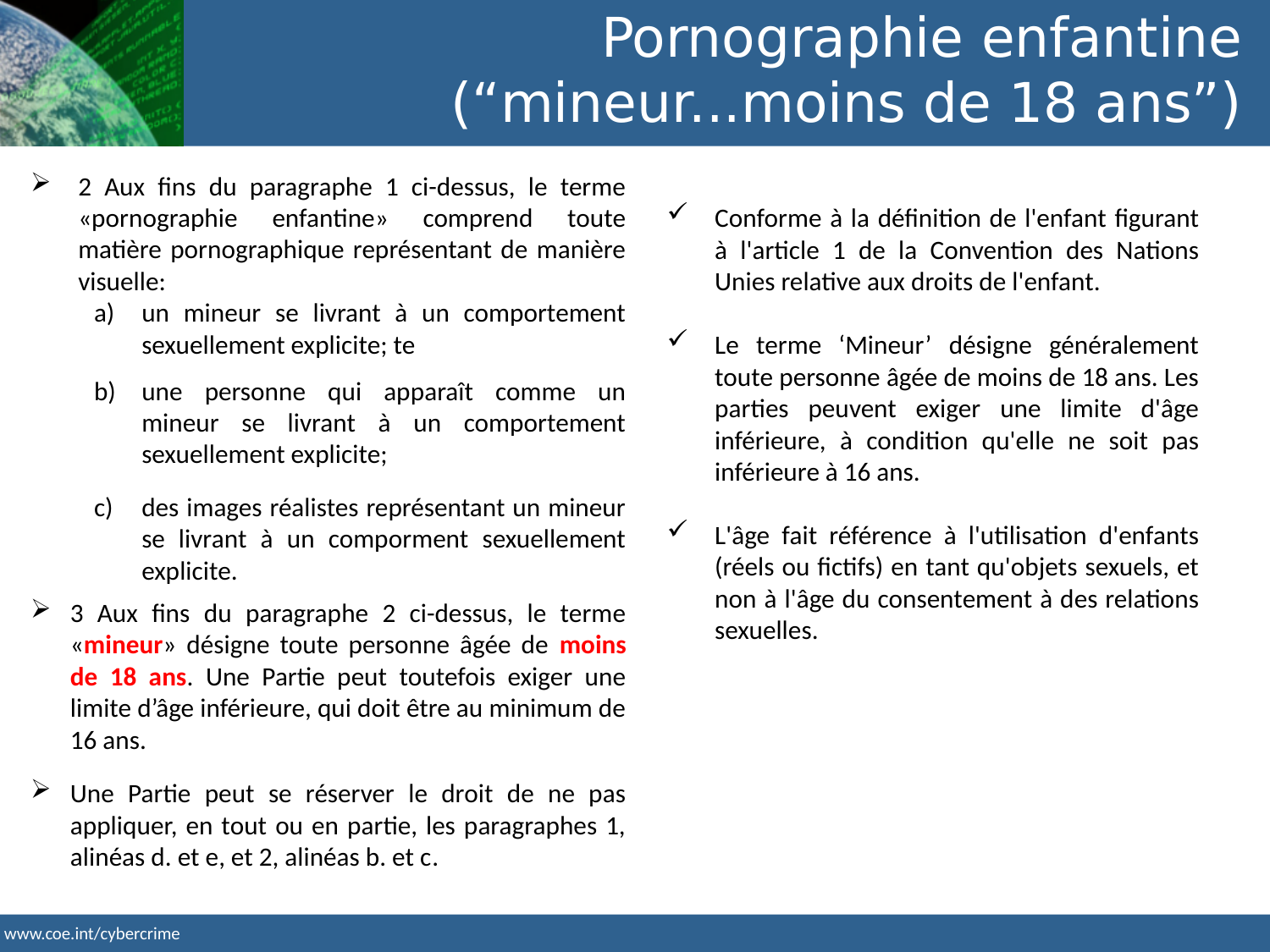

Pornographie enfantine (“mineur...moins de 18 ans”)
2 Aux fins du paragraphe 1 ci-dessus, le terme «pornographie enfantine» comprend toute matière pornographique représentant de manière visuelle:
un mineur se livrant à un comportement sexuellement explicite; te

une personne qui apparaît comme un mineur se livrant à un comportement sexuellement explicite;

des images réalistes représentant un mineur se livrant à un comporment sexuellement explicite.

3 Aux fins du paragraphe 2 ci-dessus, le terme «mineur» désigne toute personne âgée de moins de 18 ans. Une Partie peut toutefois exiger une limite d’âge inférieure, qui doit être au minimum de 16 ans.

Une Partie peut se réserver le droit de ne pas appliquer, en tout ou en partie, les paragraphes 1, alinéas d. et e, et 2, alinéas b. et c.
Conforme à la définition de l'enfant figurant à l'article 1 de la Convention des Nations Unies relative aux droits de l'enfant.

Le terme ‘Mineur’ désigne généralement toute personne âgée de moins de 18 ans. Les parties peuvent exiger une limite d'âge inférieure, à condition qu'elle ne soit pas inférieure à 16 ans.

L'âge fait référence à l'utilisation d'enfants (réels ou fictifs) en tant qu'objets sexuels, et non à l'âge du consentement à des relations sexuelles.